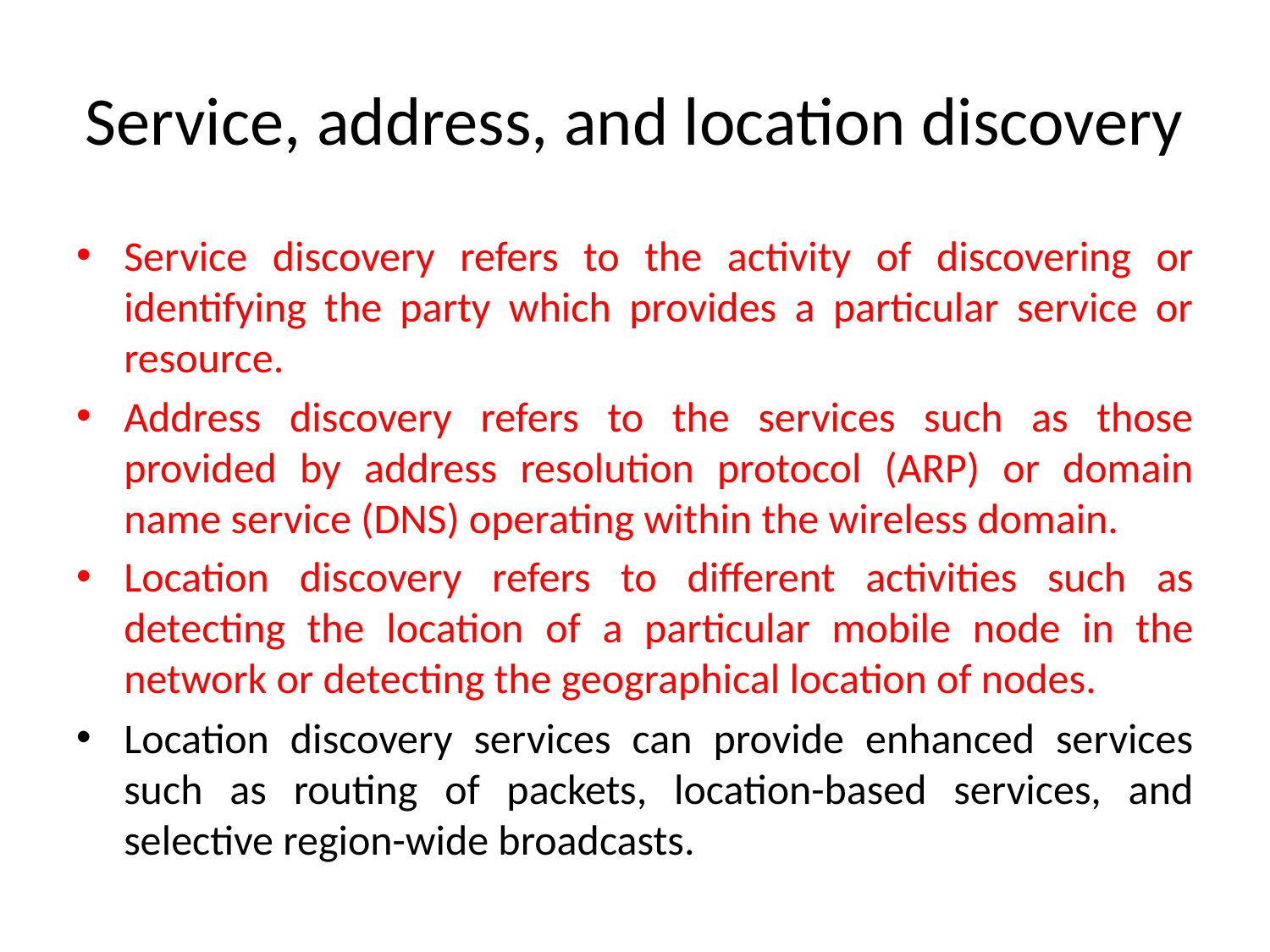

# Service, address, and location discovery
Service discovery refers to the activity of discovering or identifying the party which provides a particular service or resource.
Address discovery refers to the services such as those provided by address resolution protocol (ARP) or domain name service (DNS) operating within the wireless domain.
Location discovery refers to different activities such as detecting the location of a particular mobile node in the network or detecting the geographical location of nodes.
Location discovery services can provide enhanced services such as routing of packets, location-based services, and selective region-wide broadcasts.